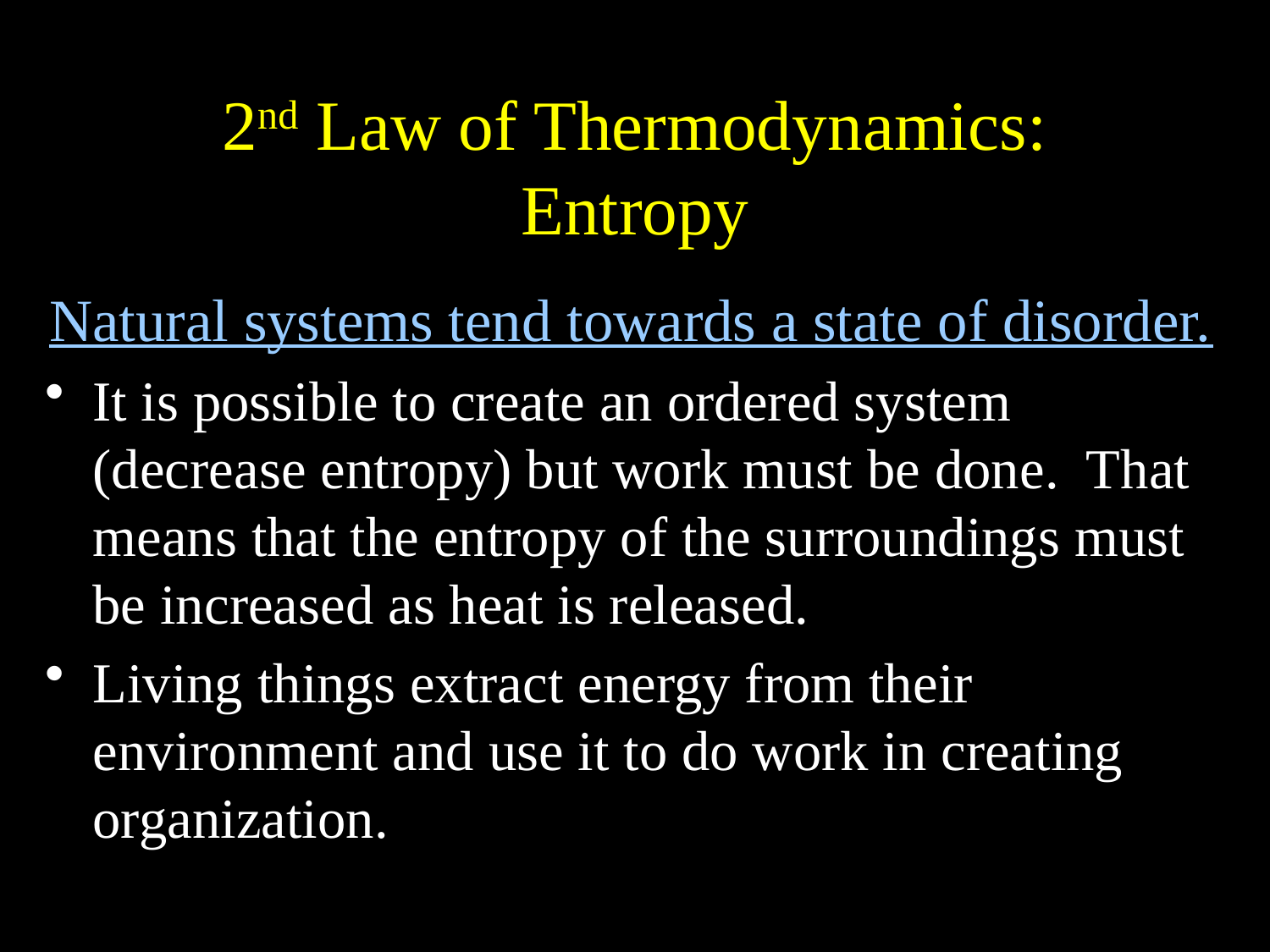

# 2nd Law of Thermodynamics: Entropy
Natural systems tend towards a state of disorder.
It is possible to create an ordered system (decrease entropy) but work must be done.  That means that the entropy of the surroundings must be increased as heat is released.
Living things extract energy from their environment and use it to do work in creating organization.